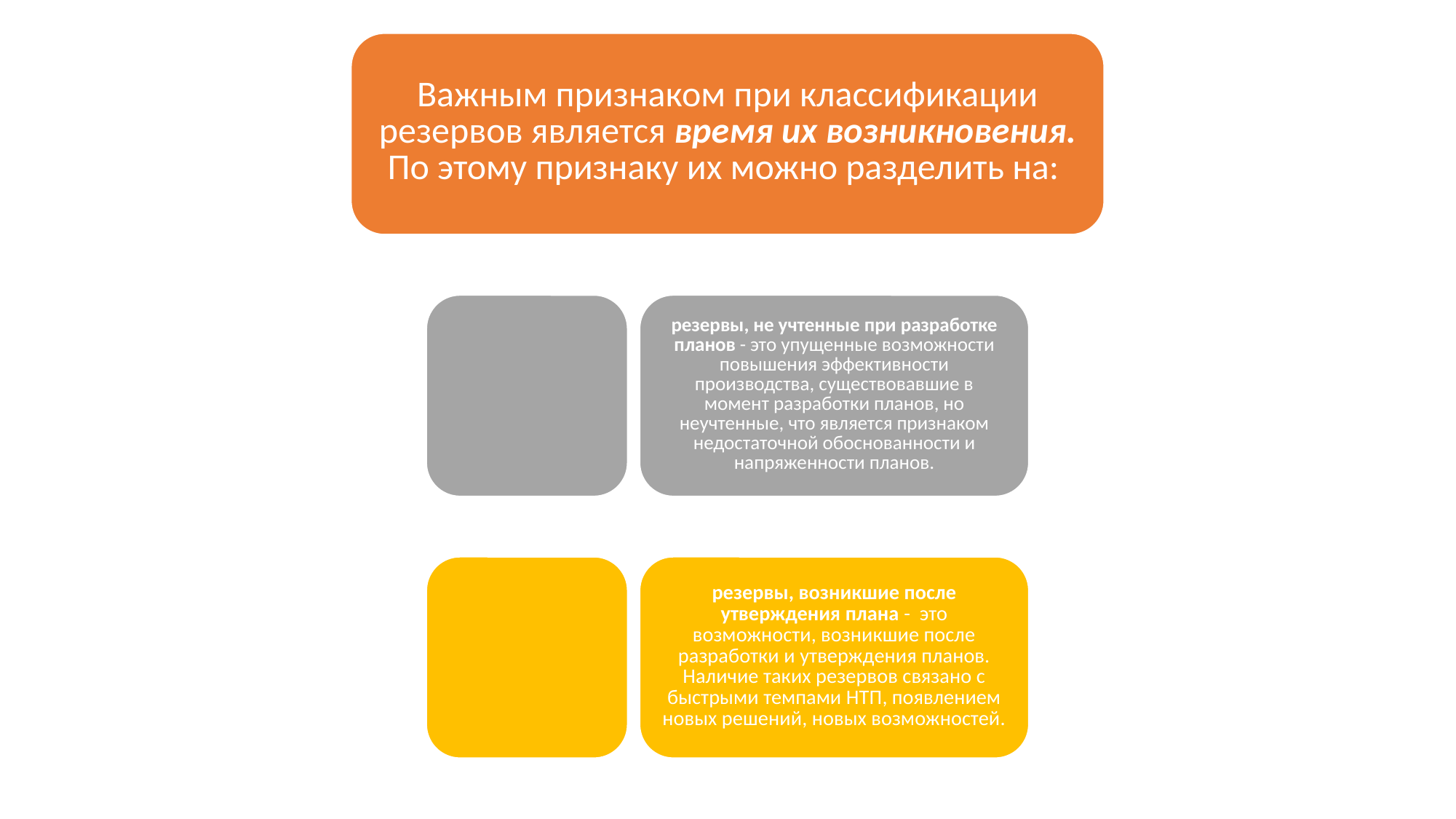

Важным признаком при классификации резервов является время их возникновения. По этому признаку их можно разделить на:
резервы, не учтенные при разработке планов - это упущенные возможности повышения эффективности производства, существовавшие в момент разработки планов, но неучтенные, что является признаком недостаточной обоснованности и напряженности планов.
резервы, возникшие после утверждения плана -  это возможности, возникшие после разработки и утверждения планов. Наличие таких резервов связано с быстрыми темпами НТП, появлением новых решений, новых возможностей.